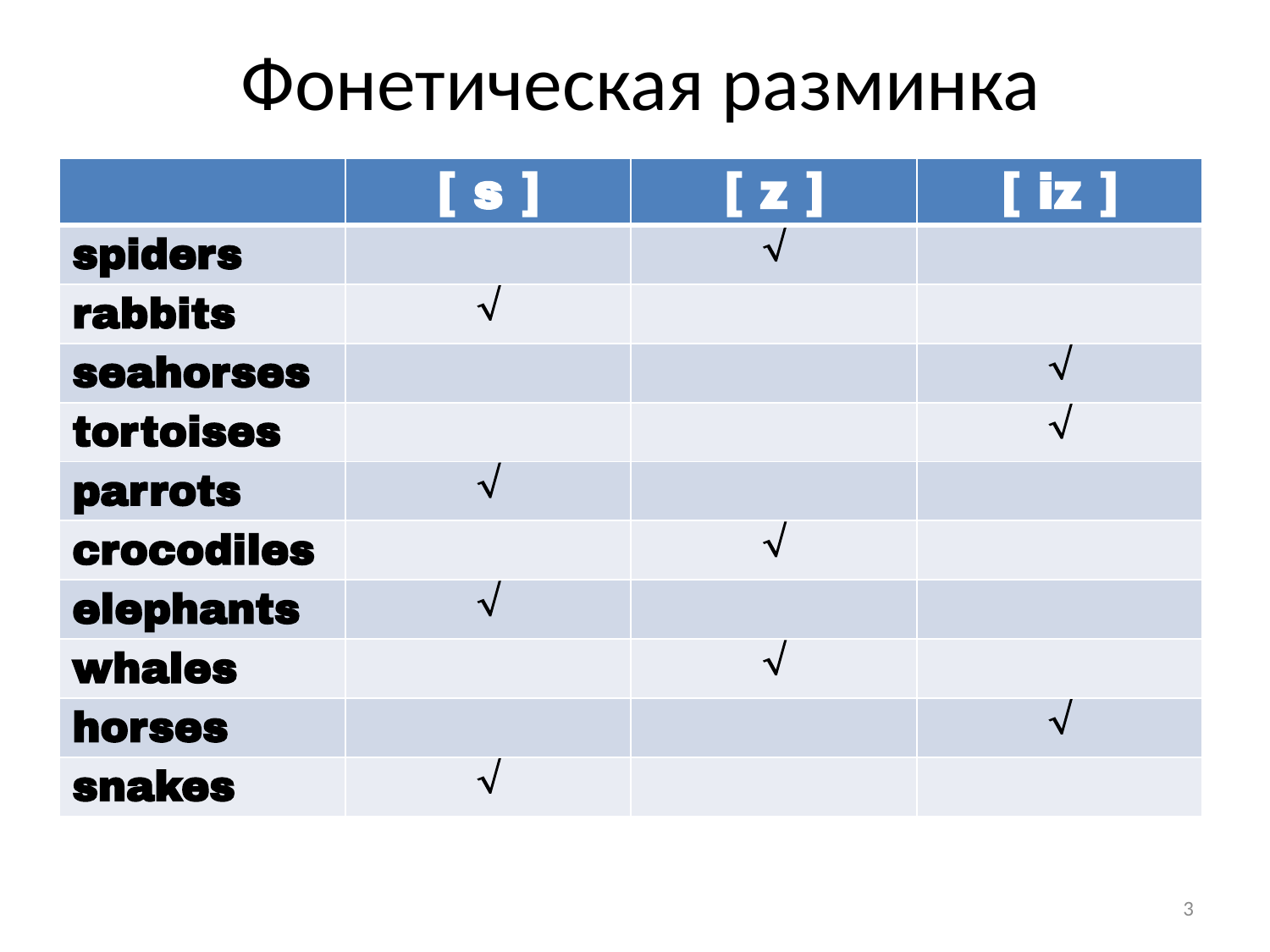

# Фонетическая разминка
|  | [ s ] | [ z ] | [ iz ] |
| --- | --- | --- | --- |
| spiders |  | √ |  |
| rabbits | √ |  |  |
| seahorses |  |  | √ |
| tortoises |  |  | √ |
| parrots | √ |  |  |
| crocodiles |  | √ |  |
| elephants | √ |  |  |
| whales |  | √ |  |
| horses |  |  | √ |
| snakes | √ |  |  |
3